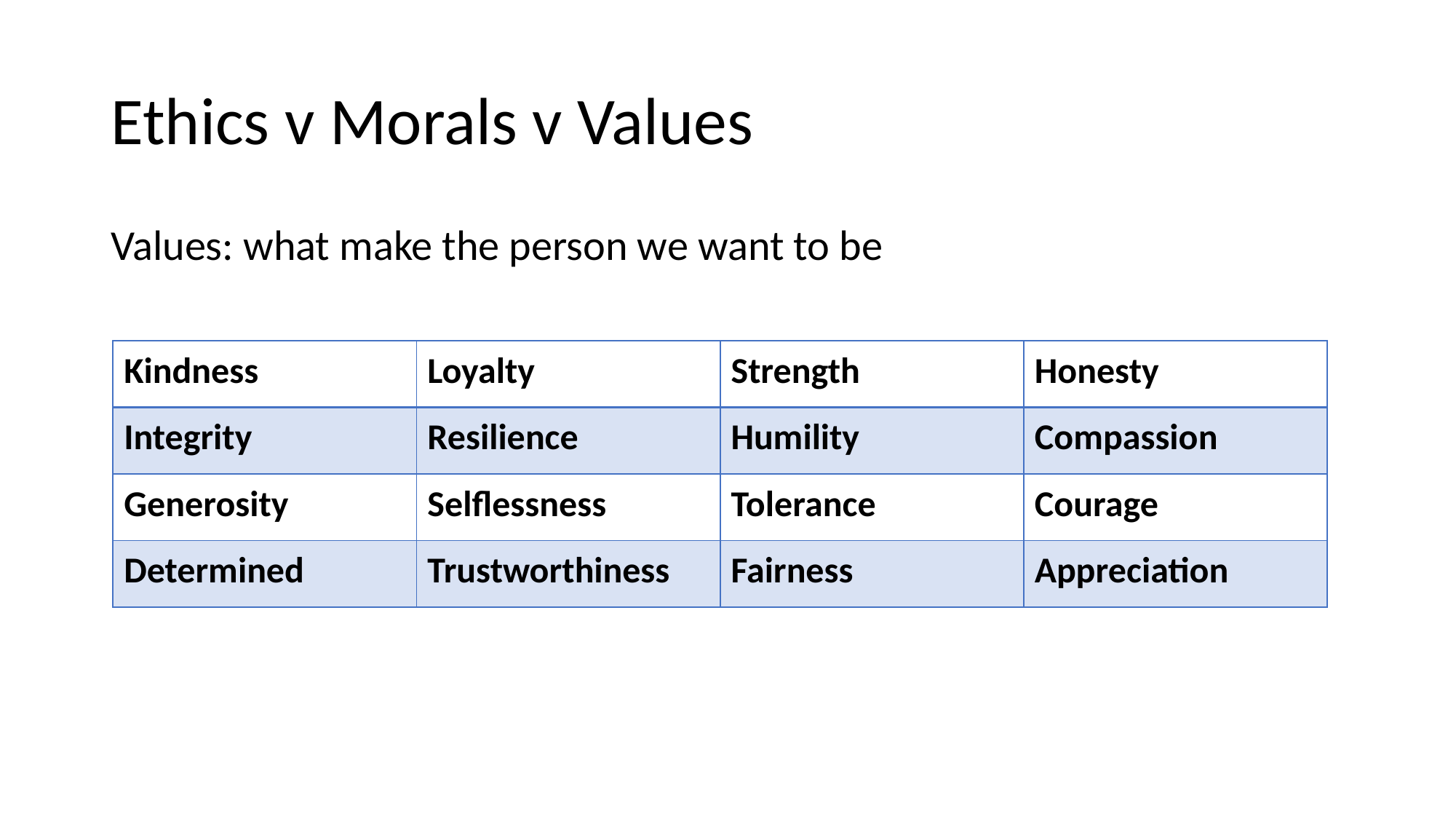

# Ethics v Morals v Values
Values: what make the person we want to be

| Kindness | Loyalty | Strength | Honesty |
| --- | --- | --- | --- |
| Integrity | Resilience | Humility | Compassion |
| Generosity | Selflessness | Tolerance | Courage |
| Determined | Trustworthiness | Fairness | Appreciation |